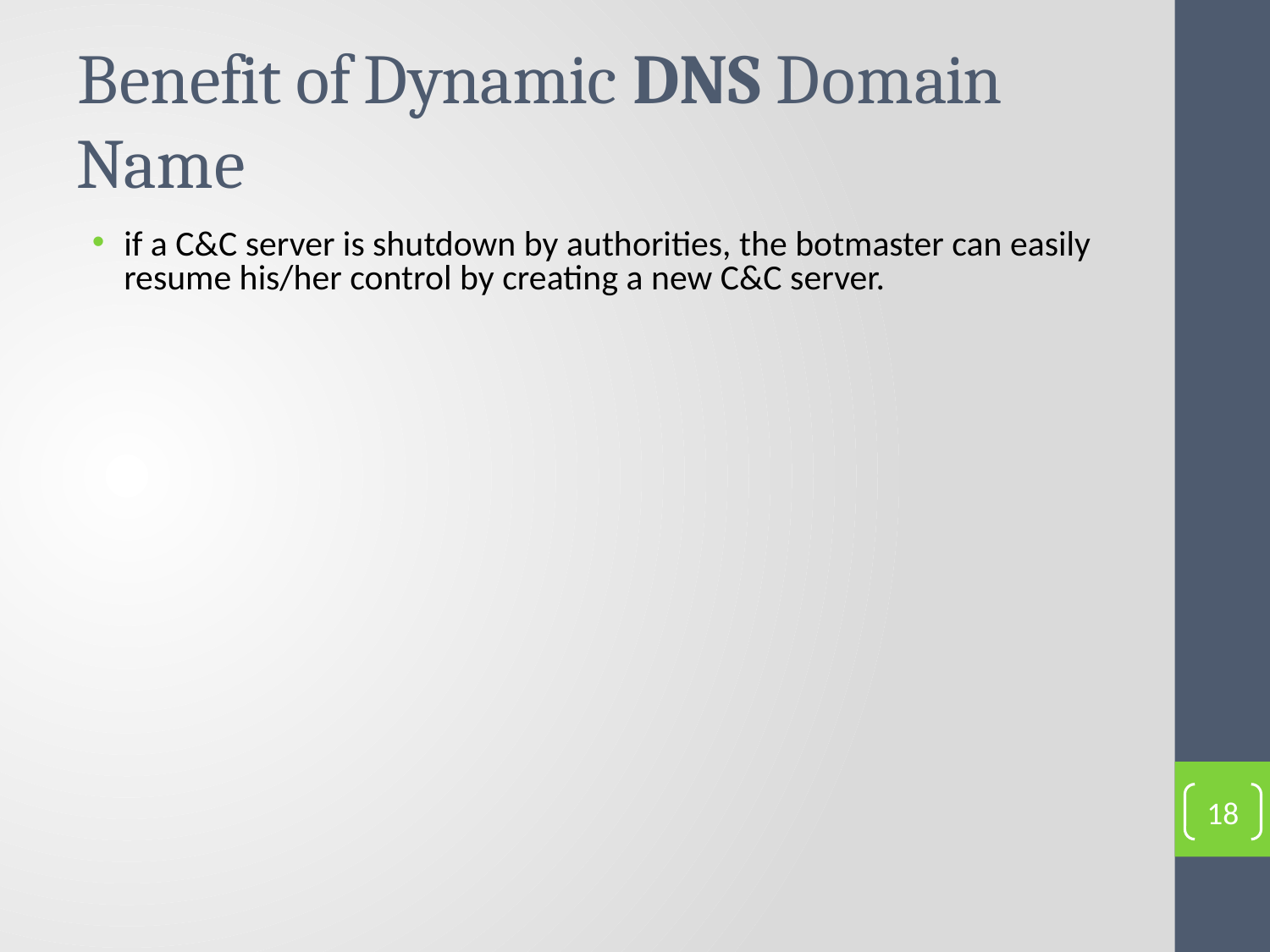

# Benefit of Dynamic DNS Domain Name
if a C&C server is shutdown by authorities, the botmaster can easily resume his/her control by creating a new C&C server.
18